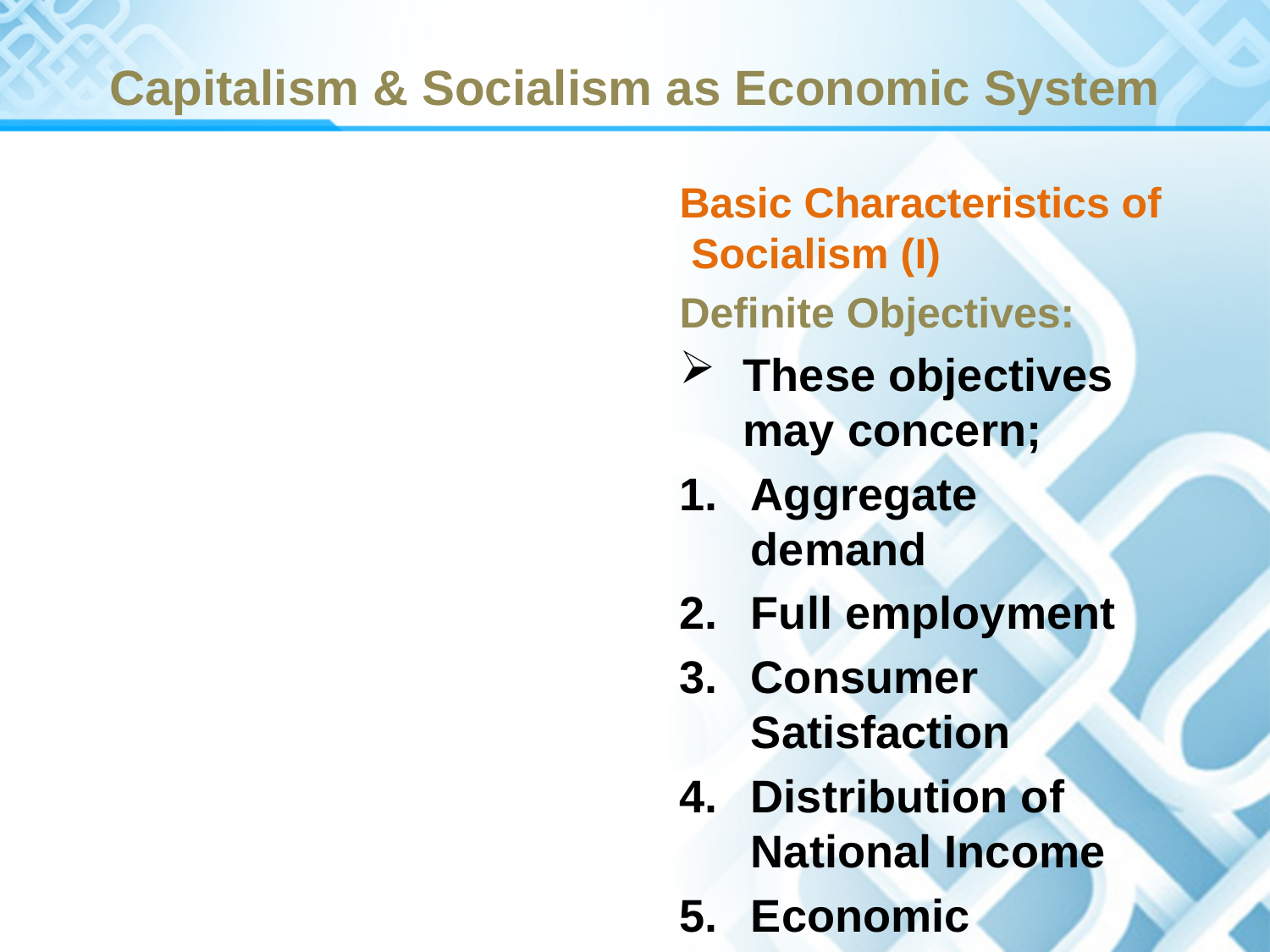

# Capitalism & Socialism as Economic System
Basic Characteristics of  Socialism (I)
Definite Objectives:
These objectives may concern;
Aggregate demand
Full employment
Consumer Satisfaction
Distribution of National Income
Economic Development etc.